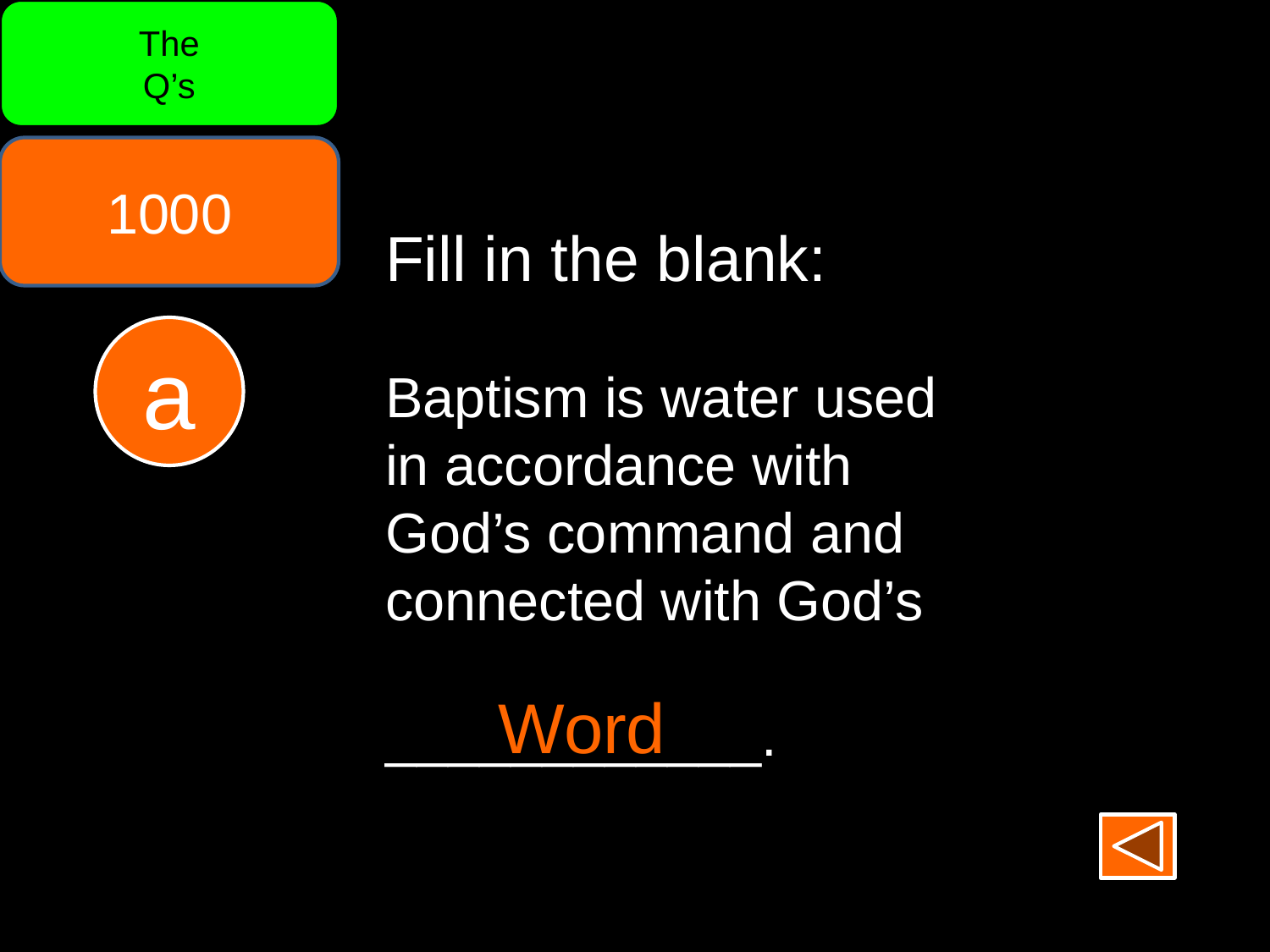

The
Q’s
1000
Fill in the blank:

Baptism is water used
in accordance with
God’s command and
connected with God’s

____________.
a
Word